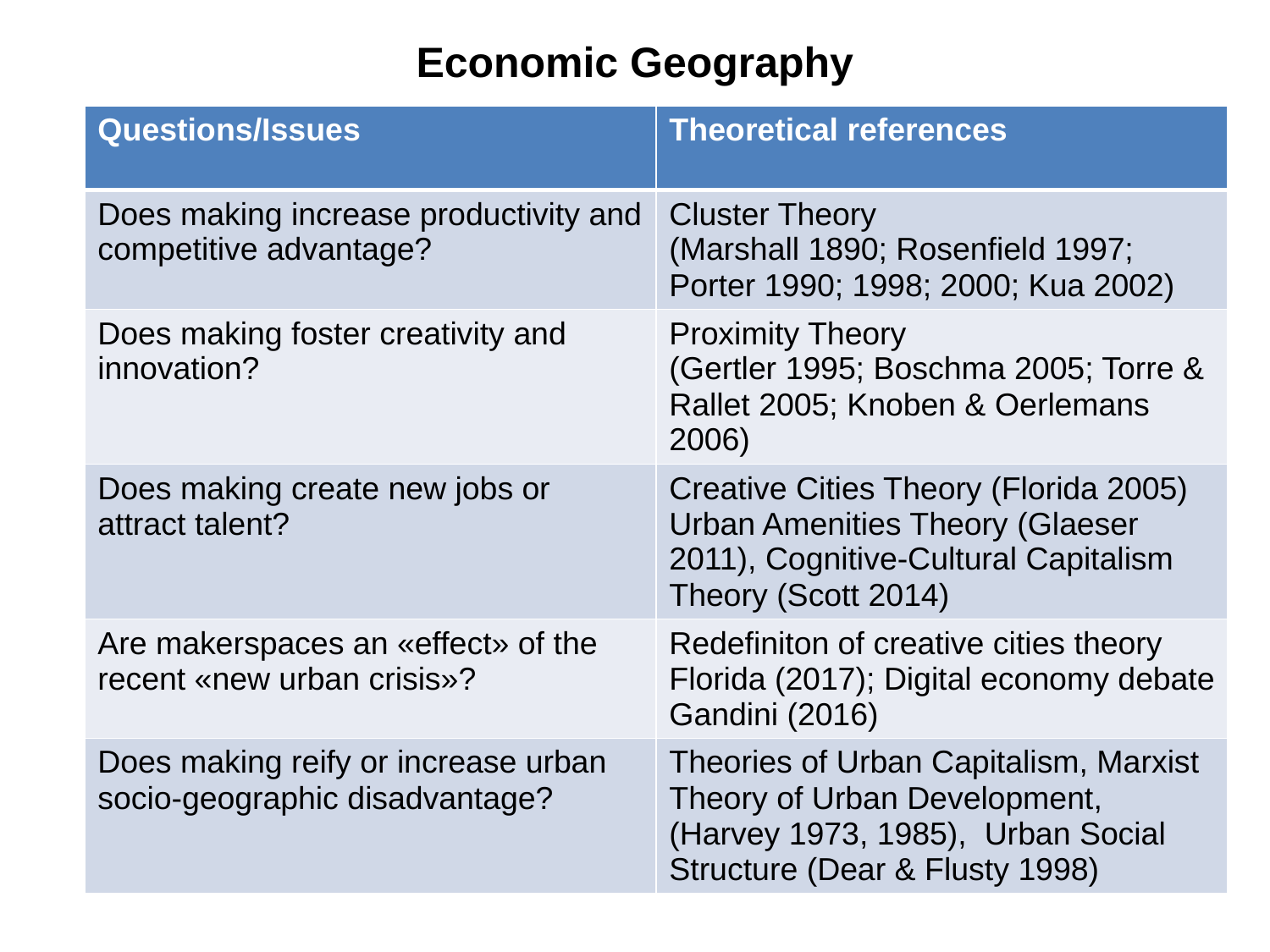

# Economic Geography
| Questions/Issues | Theoretical references |
| --- | --- |
| Does making increase productivity and competitive advantage? | Cluster Theory (Marshall 1890; Rosenfield 1997; Porter 1990; 1998; 2000; Kua 2002) |
| Does making foster creativity and innovation? | Proximity Theory (Gertler 1995; Boschma 2005; Torre & Rallet 2005; Knoben & Oerlemans 2006) |
| Does making create new jobs or attract talent? | Creative Cities Theory (Florida 2005) Urban Amenities Theory (Glaeser 2011), Cognitive-Cultural Capitalism Theory (Scott 2014) |
| Are makerspaces an «effect» of the recent «new urban crisis»? | Redefiniton of creative cities theory Florida (2017); Digital economy debate Gandini (2016) |
| Does making reify or increase urban socio-geographic disadvantage? | Theories of Urban Capitalism, Marxist Theory of Urban Development, (Harvey 1973, 1985), Urban Social Structure (Dear & Flusty 1998) |